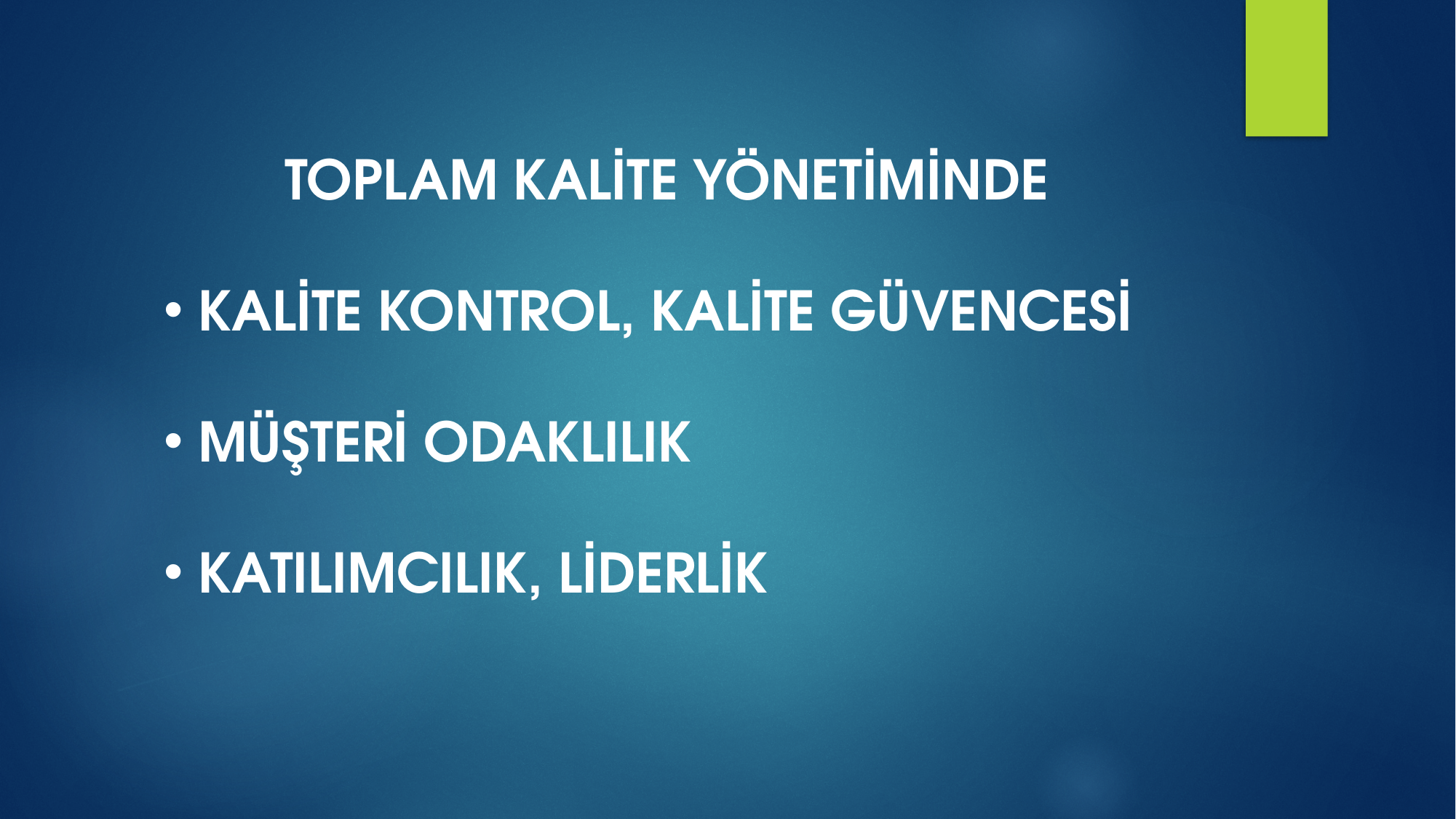

TOPLAM KALİTE YÖNETİMİNDE

KALİTE KONTROL, KALİTE GÜVENCESİ

MÜŞTERİ ODAKLILIK

KATILIMCILIK, LİDERLİK